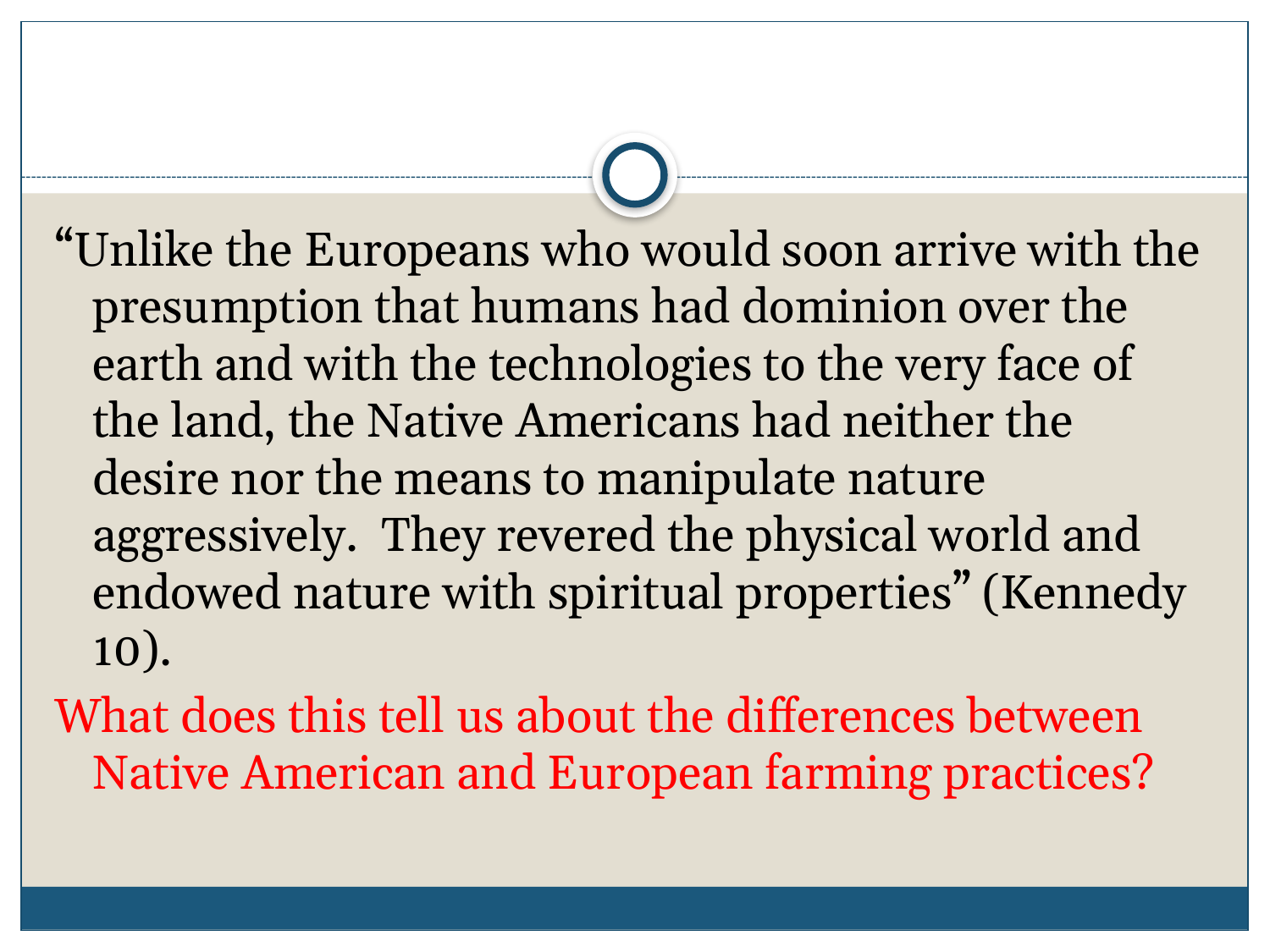

#
“Unlike the Europeans who would soon arrive with the presumption that humans had dominion over the earth and with the technologies to the very face of the land, the Native Americans had neither the desire nor the means to manipulate nature aggressively.  They revered the physical world and endowed nature with spiritual properties” (Kennedy 10).
What does this tell us about the differences between Native American and European farming practices?